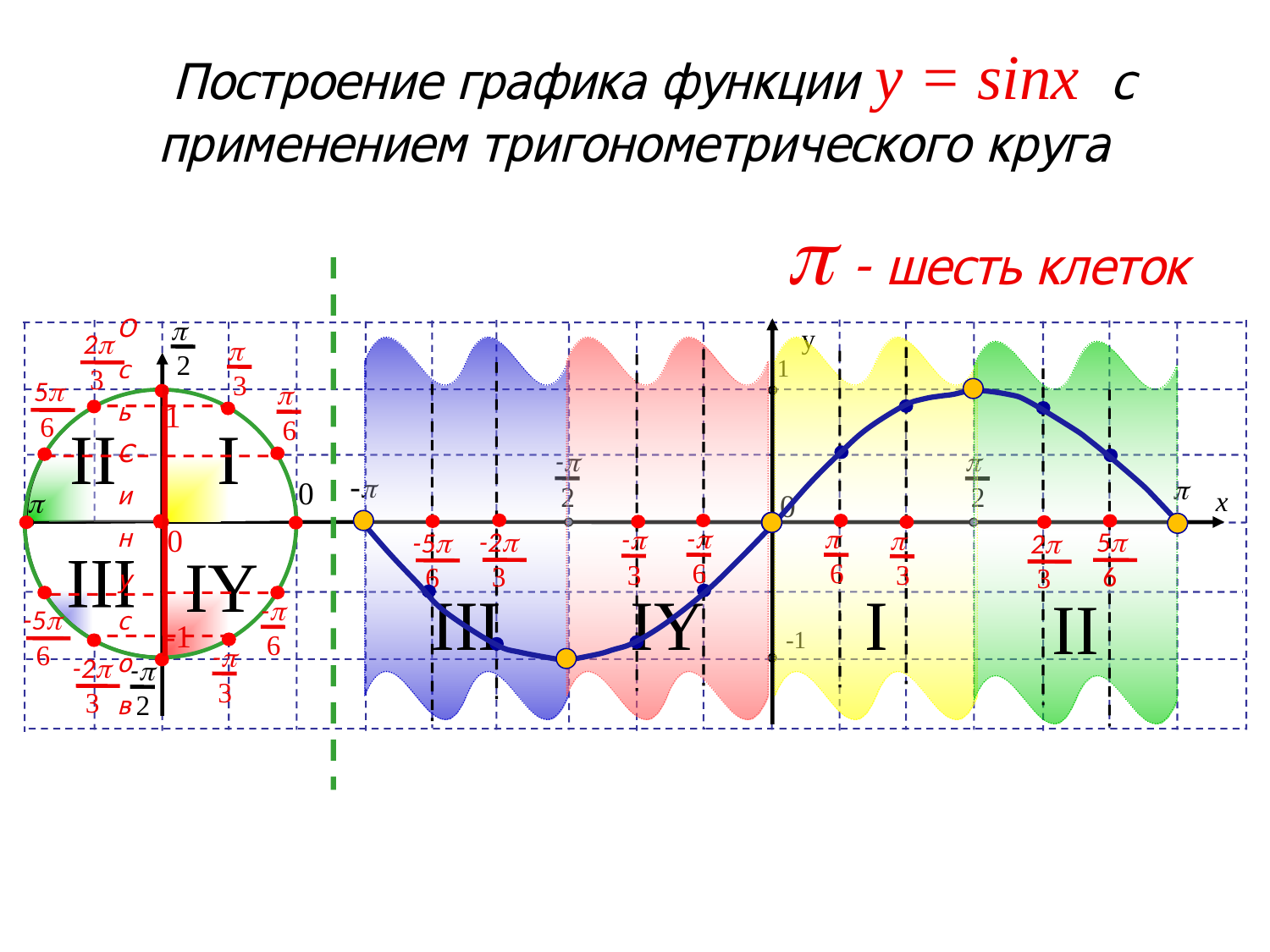

Построение графика функции y = sinx  с применением тригонометрического круга
π - шесть клеток

О
с
ь
С
и
н
у
с
о
в
π

2

 π

-π

2

y
 1

 -1

-π

2

π

2

 -π

  π

0
x

 2π
3

-2π
3

π

3

-π

3
III
IY
I
II

 5π
6

-5π
6

π

6

-π

6

II
I
1
0
-1

0

-2π
3

 2π
3

-π

6

π

6

 5π
6

-5π
6

-π

3

π

3

III
IY